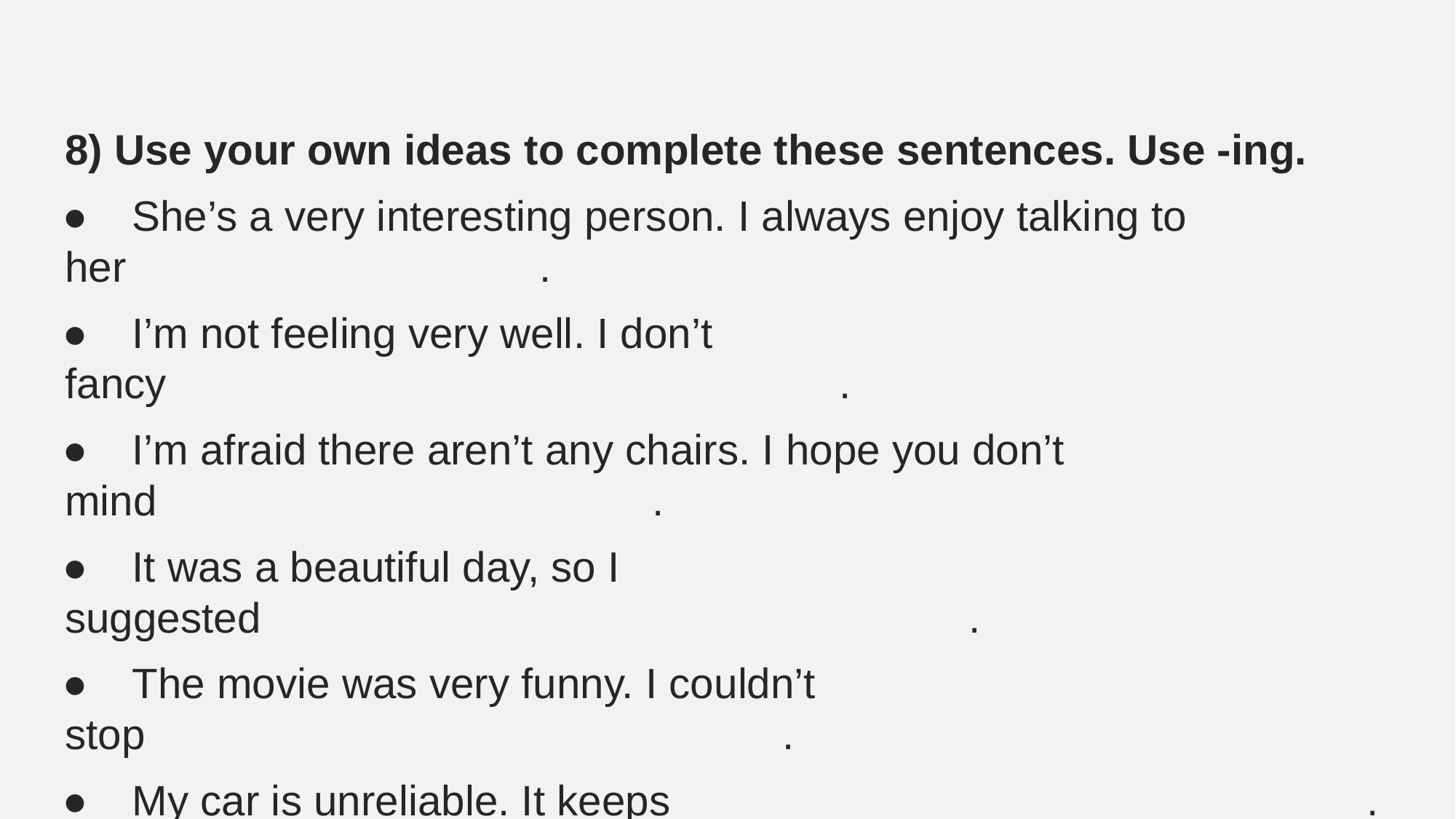

#
8) Use your own ideas to complete these sentences. Use -ing.
⦁    She’s a very interesting person. I always enjoy talking to her                                   .
⦁    I’m not feeling very well. I don’t fancy                                                         .
⦁    I’m afraid there aren’t any chairs. I hope you don’t mind                                          .
⦁    It was a beautiful day, so I suggested                                                            .
⦁    The movie was very funny. I couldn’t stop                                                      .
⦁    My car is unreliable. It keeps                                                           .